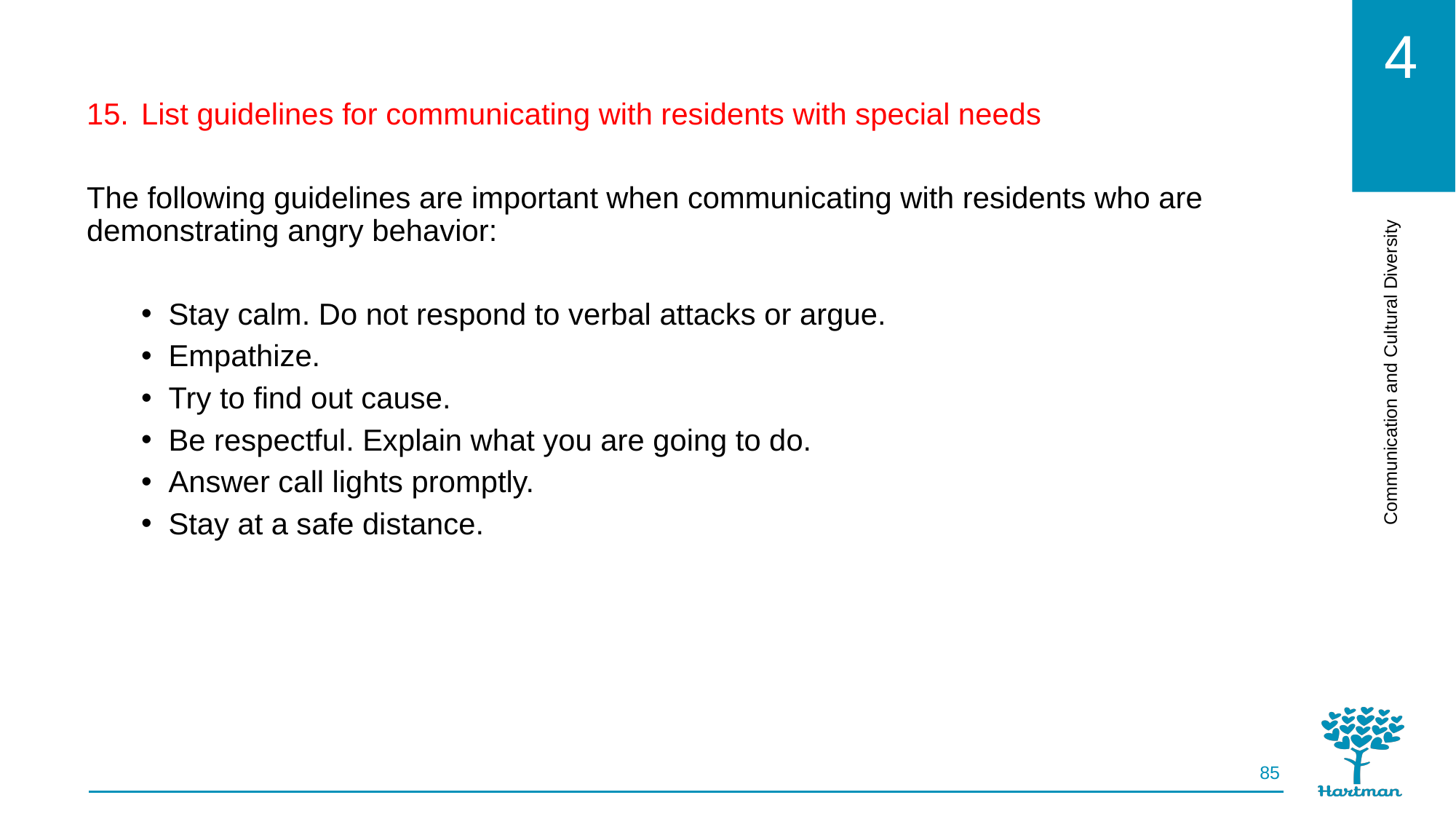

List guidelines for communicating with residents with special needs

The following guidelines are important when communicating with residents who are demonstrating angry behavior:

Stay calm. Do not respond to verbal attacks or argue.
Empathize.
Try to find out cause.
Be respectful. Explain what you are going to do.
Answer call lights promptly.
Stay at a safe distance.

85